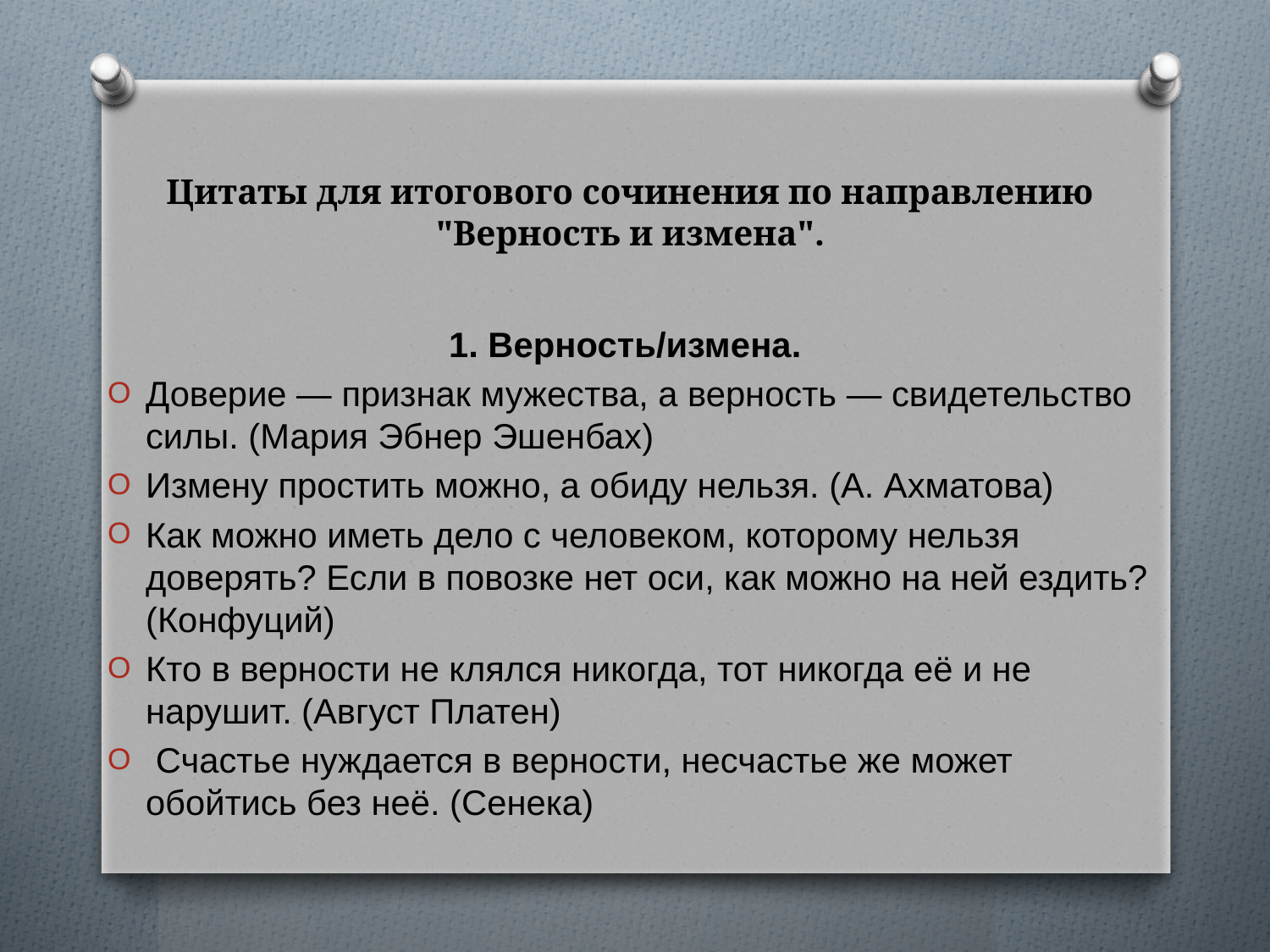

# Цитаты для итогового сочинения по направлению "Верность и измена".

1. Верность/измена.
Доверие — признак мужества, а верность — свидетельство силы. (Мария Эбнер Эшенбах)
Измену простить можно, а обиду нельзя. (А. Ахматова)
Как можно иметь дело с человеком, которому нельзя доверять? Если в повозке нет оси, как можно на ней ездить? (Конфуций)
Кто в верности не клялся никогда, тот никогда её и не нарушит. (Август Платен)
 Счастье нуждается в верности, несчастье же может обойтись без неё. (Сенека)